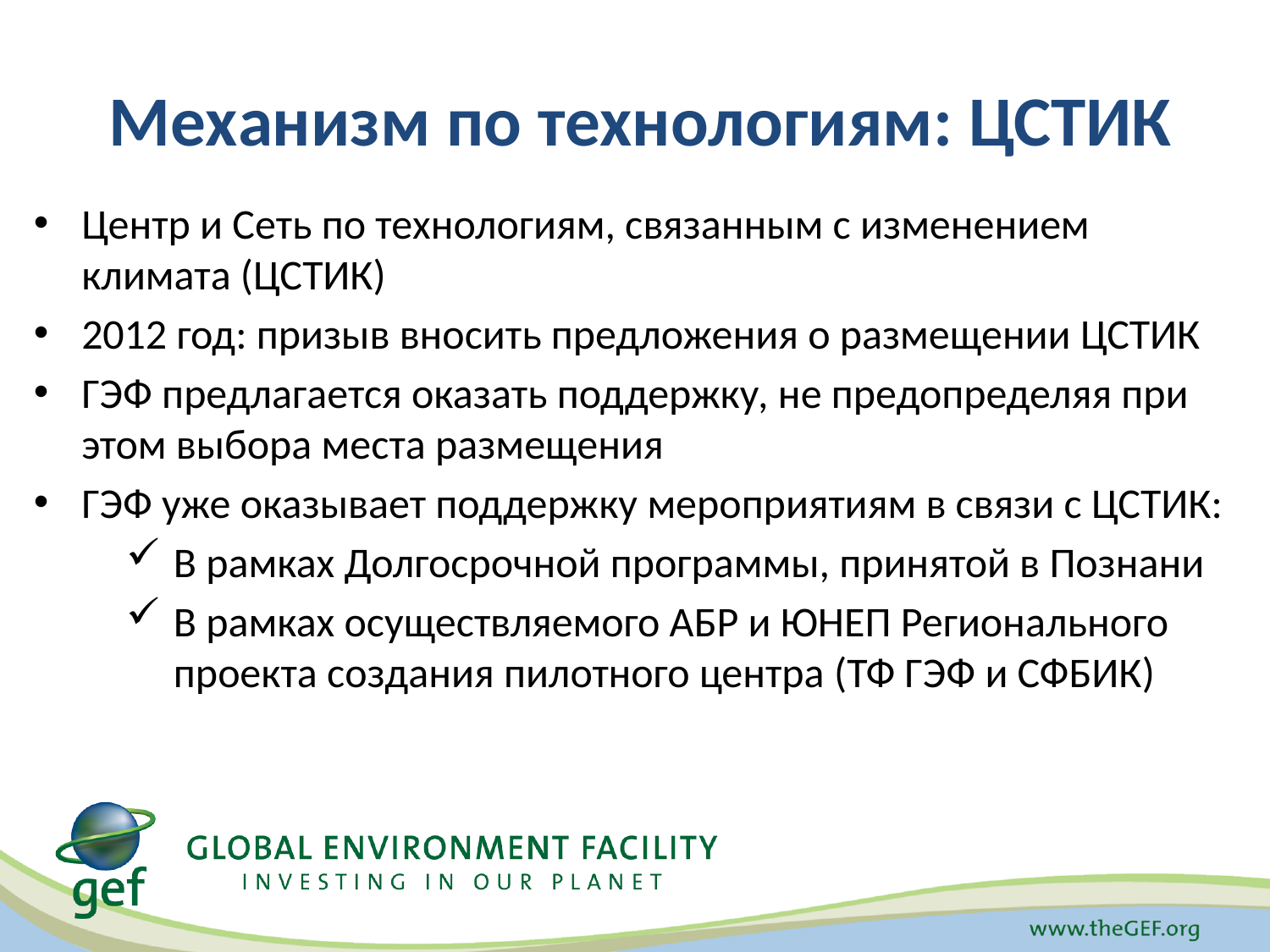

# Механизм по технологиям: ЦСТИК
Центр и Сеть по технологиям, связанным с изменением климата (ЦСТИК)
2012 год: призыв вносить предложения о размещении ЦСТИК
ГЭФ предлагается оказать поддержку, не предопределяя при этом выбора места размещения
ГЭФ уже оказывает поддержку мероприятиям в связи с ЦСТИК:
В рамках Долгосрочной программы, принятой в Познани
В рамках осуществляемого АБР и ЮНЕП Регионального проекта создания пилотного центра (ТФ ГЭФ и СФБИК)